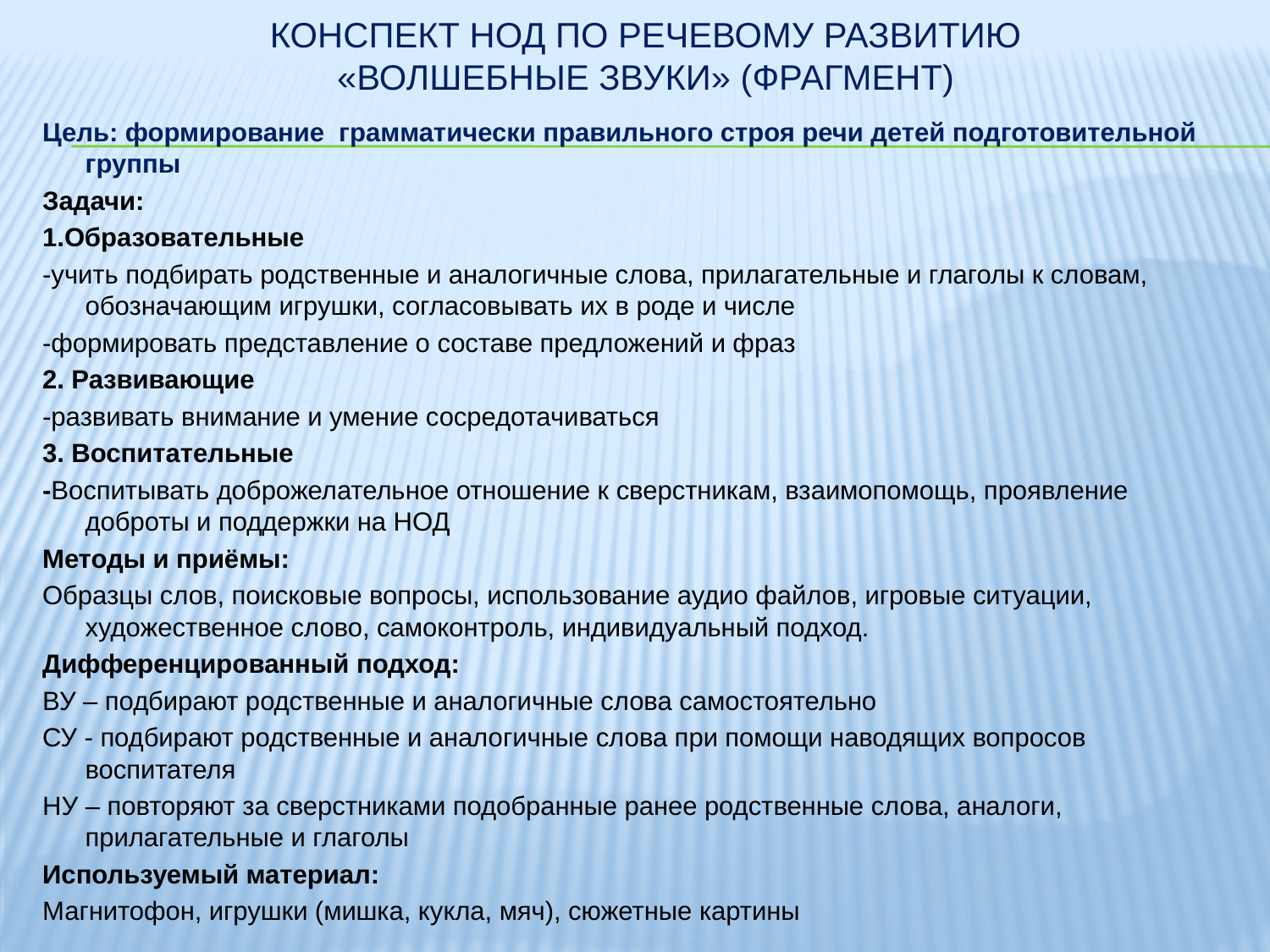

# Конспект НОД по речевому развитию «Волшебные звуки» (фрагмент)
Цель: формирование  грамматически правильного строя речи детей подготовительной группы
Задачи:
1.Образовательные
-учить подбирать родственные и аналогичные слова, прилагательные и глаголы к словам, обозначающим игрушки, согласовывать их в роде и числе
-формировать представление о составе предложений и фраз
2. Развивающие
-развивать внимание и умение сосредотачиваться
3. Воспитательные
-Воспитывать доброжелательное отношение к сверстникам, взаимопомощь, проявление доброты и поддержки на НОД
Методы и приёмы:
Образцы слов, поисковые вопросы, использование аудио файлов, игровые ситуации, художественное слово, самоконтроль, индивидуальный подход.
Дифференцированный подход:
ВУ – подбирают родственные и аналогичные слова самостоятельно
СУ - подбирают родственные и аналогичные слова при помощи наводящих вопросов воспитателя
НУ – повторяют за сверстниками подобранные ранее родственные слова, аналоги, прилагательные и глаголы
Используемый материал:
Магнитофон, игрушки (мишка, кукла, мяч), сюжетные картины